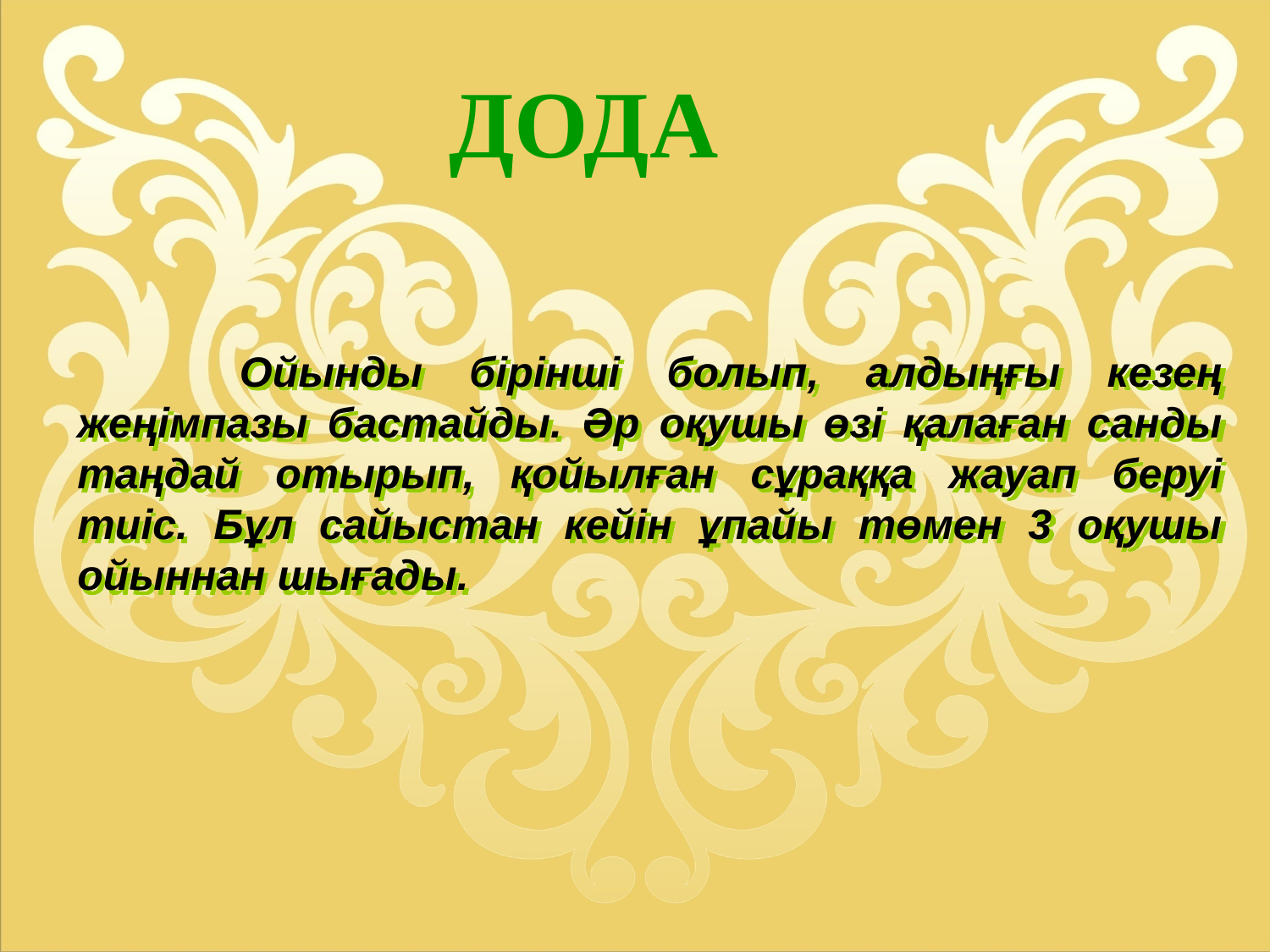

дода
 	Ойынды бірінші болып, алдыңғы кезең жеңімпазы бастайды. Әр оқушы өзі қалаған санды таңдай отырып, қойылған сұраққа жауап беруі тиіс. Бұл сайыстан кейін ұпайы төмен 3 оқушы ойыннан шығады.